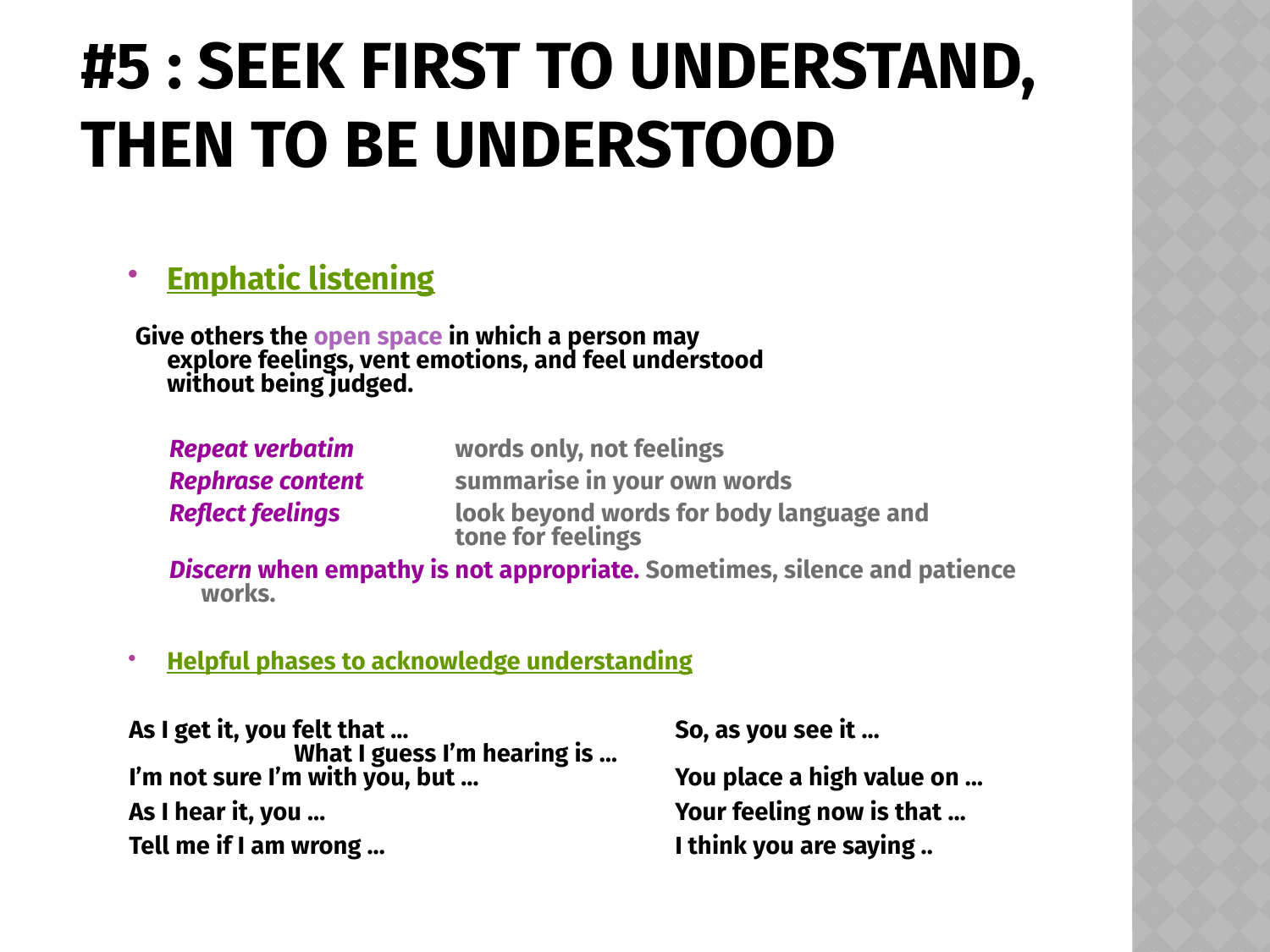

# #5 : Seek First to Understand, Then to be Understood

Emphatic listening

 Give others the open space in which a person may
	explore feelings, vent emotions, and feel understood
	without being judged.

Repeat verbatim	words only, not feelings
Rephrase content	summarise in your own words
Reflect feelings	look beyond words for body language and 			tone for feelings
Discern when empathy is not appropriate. Sometimes, silence and patience works.

Helpful phases to acknowledge understanding

As I get it, you felt that …			So, as you see it …			What I guess I’m hearing is …
I’m not sure I’m with you, but …		You place a high value on …
As I hear it, you …			Your feeling now is that …
Tell me if I am wrong …			I think you are saying ..